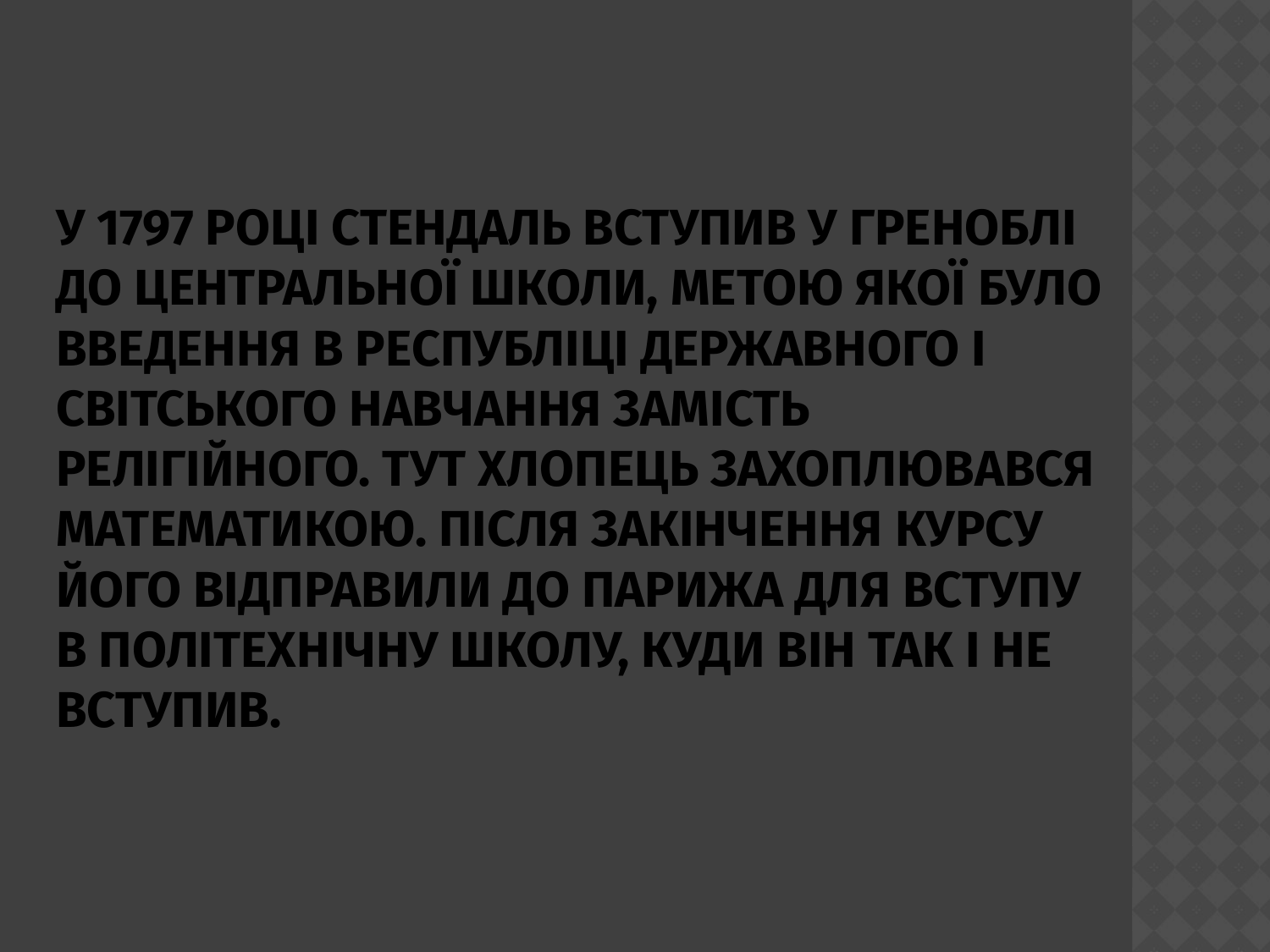

# У 1797 році Стендаль вступив у Греноблі до Центральної школи, метою якої було введення в республіці державного і світського навчання замість релігійного. Тут хлопець захоплювався математикою. Після закінчення курсу його відправили до Парижа для вступу в Політехнічну школу, куди він так і не вступив.